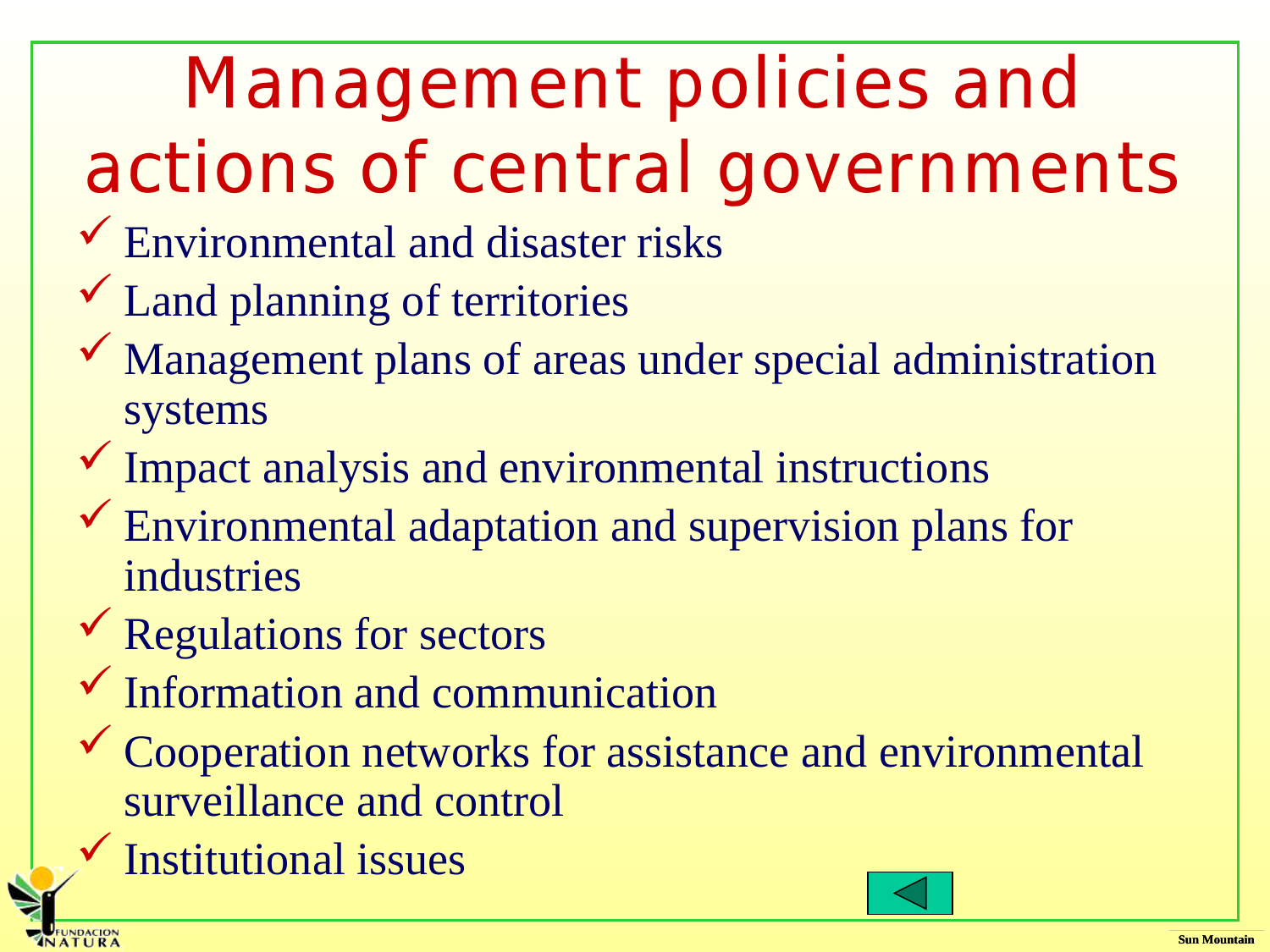

# Management policies and actions of central governments
Environmental and disaster risks
Land planning of territories
Management plans of areas under special administration systems
Impact analysis and environmental instructions
Environmental adaptation and supervision plans for industries
Regulations for sectors
Information and communication
Cooperation networks for assistance and environmental surveillance and control
Institutional issues